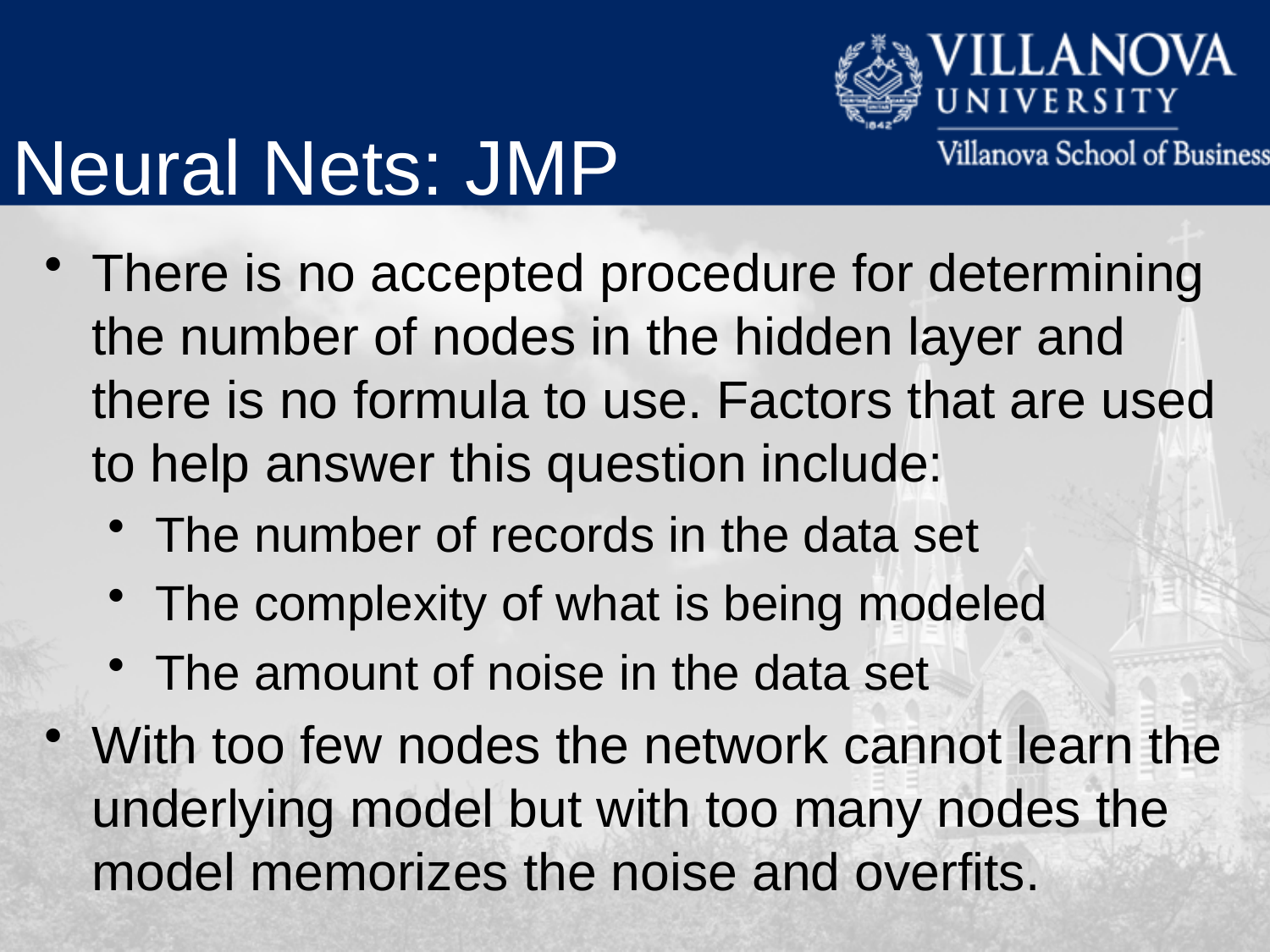

Neural Nets: JMP
There is no accepted procedure for determining the number of nodes in the hidden layer and there is no formula to use. Factors that are used to help answer this question include:
The number of records in the data set
The complexity of what is being modeled
The amount of noise in the data set
With too few nodes the network cannot learn the underlying model but with too many nodes the model memorizes the noise and overfits.